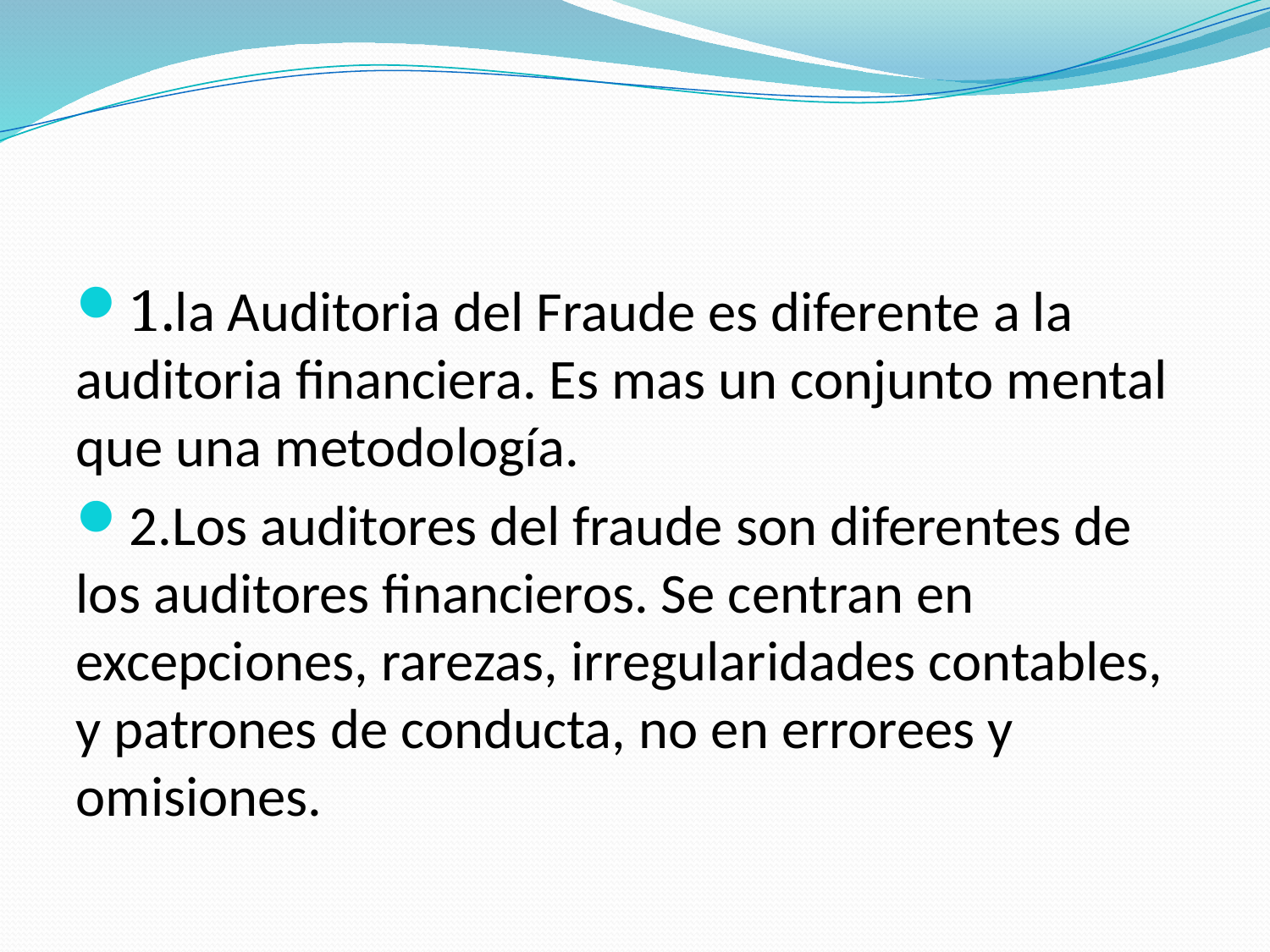

#
1.la Auditoria del Fraude es diferente a la auditoria financiera. Es mas un conjunto mental que una metodología.
2.Los auditores del fraude son diferentes de los auditores financieros. Se centran en excepciones, rarezas, irregularidades contables, y patrones de conducta, no en errorees y omisiones.